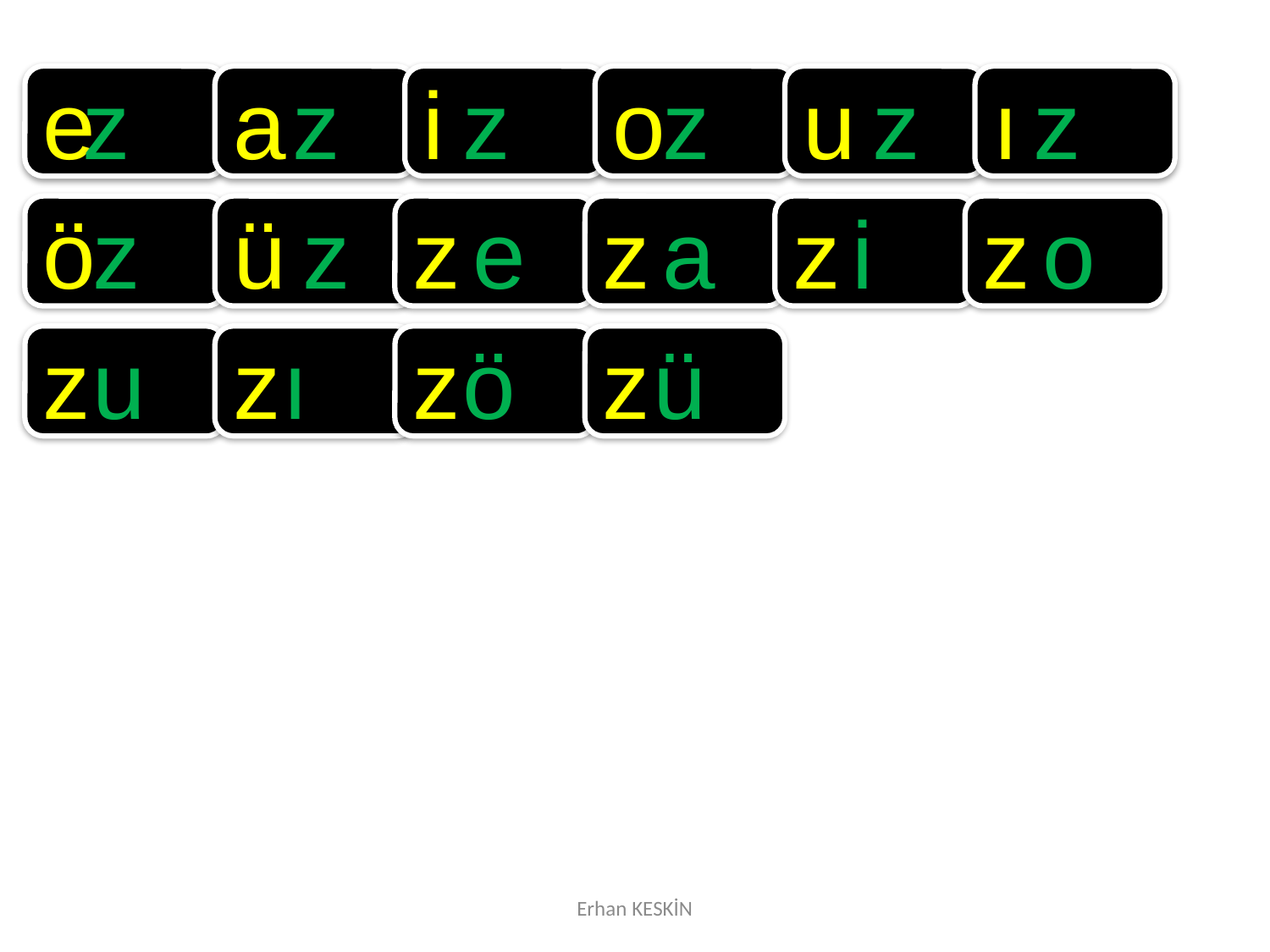

e
z
a
z
i
z
o
z
u
z
ı
z
ö
z
ü
z
z
e
z
a
z
i
z
o
z
u
z
ı
z
ö
z
ü
Erhan KESKİN